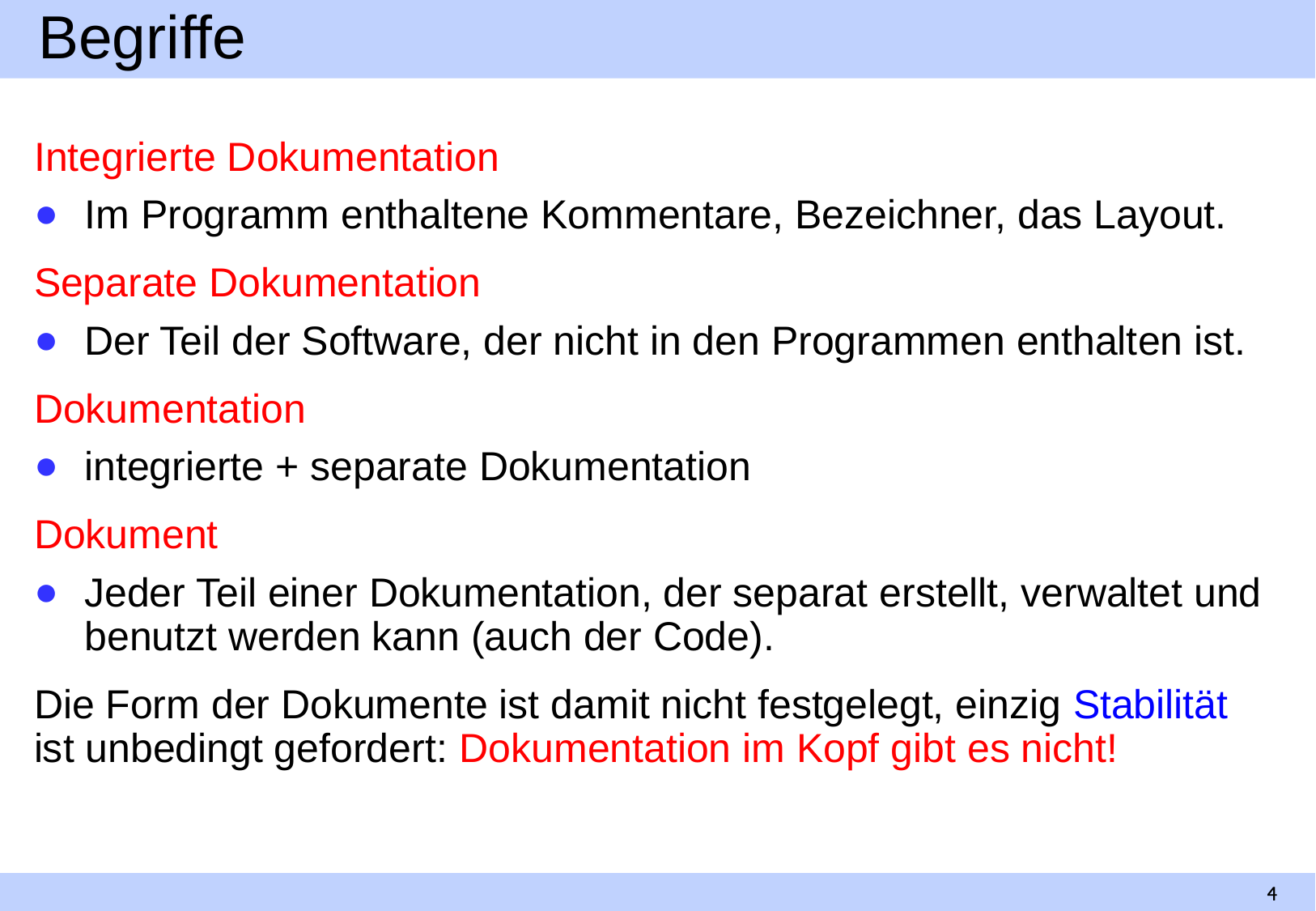

# Begriffe
Integrierte Dokumentation
Im Programm enthaltene Kommentare, Bezeichner, das Layout.
Separate Dokumentation
Der Teil der Software, der nicht in den Programmen enthalten ist.
Dokumentation
integrierte + separate Dokumentation
Dokument
Jeder Teil einer Dokumentation, der separat erstellt, verwaltet und benutzt werden kann (auch der Code).
Die Form der Dokumente ist damit nicht festgelegt, einzig Stabilität ist unbedingt gefordert: Dokumentation im Kopf gibt es nicht!

4